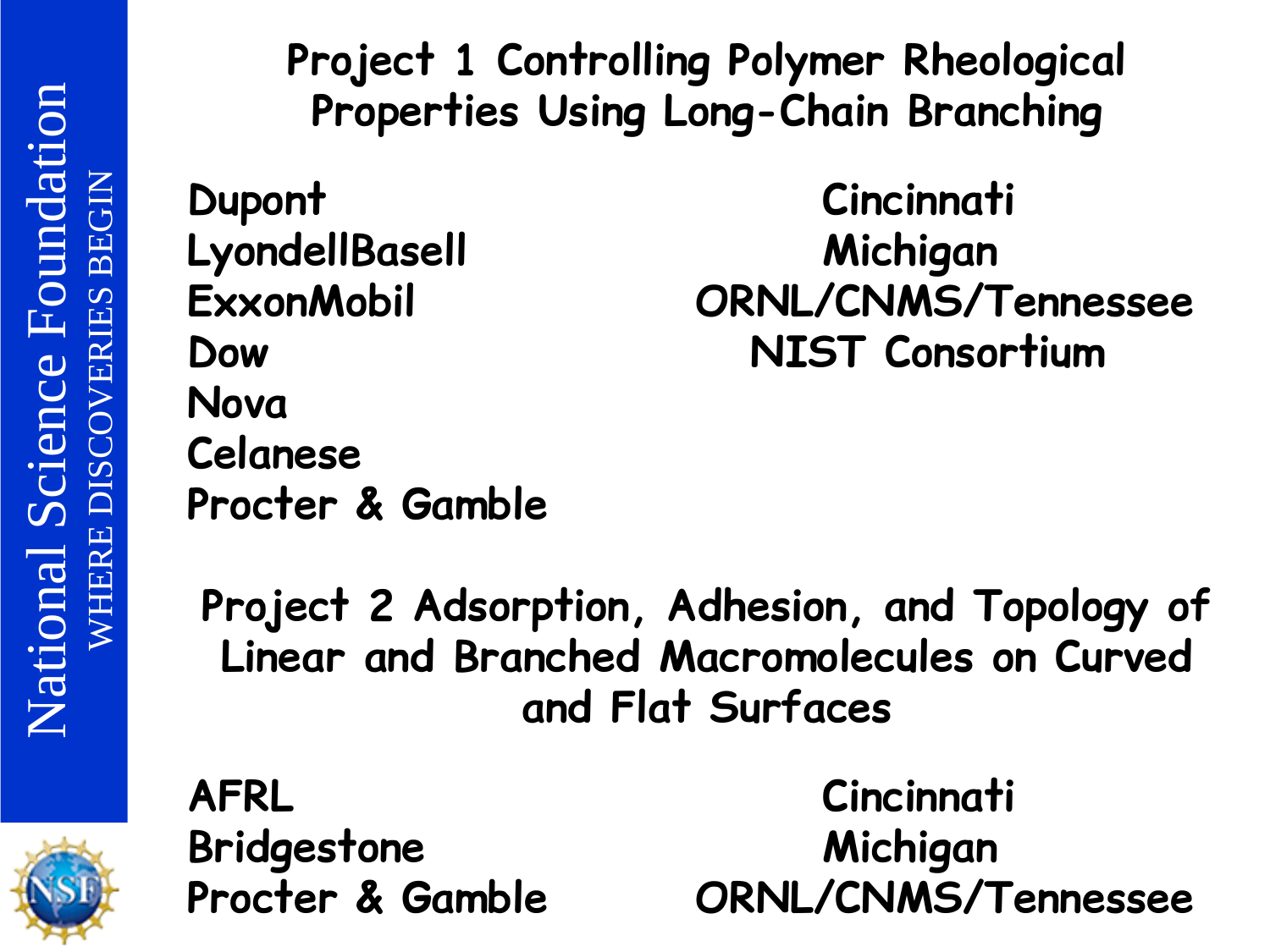

Project 1 Controlling Polymer Rheological Properties Using Long-Chain Branching

Dupont				Cincinnati
LyondellBasell			Michigan
ExxonMobil			ORNL/CNMS/Tennessee
Dow				   NIST Consortium
Nova
Celanese
Procter & Gamble

Project 2 Adsorption, Adhesion, and Topology of Linear and Branched Macromolecules on Curved and Flat Surfaces

AFRL					Cincinnati
Bridgestone				Michigan
Procter & Gamble		ORNL/CNMS/Tennessee